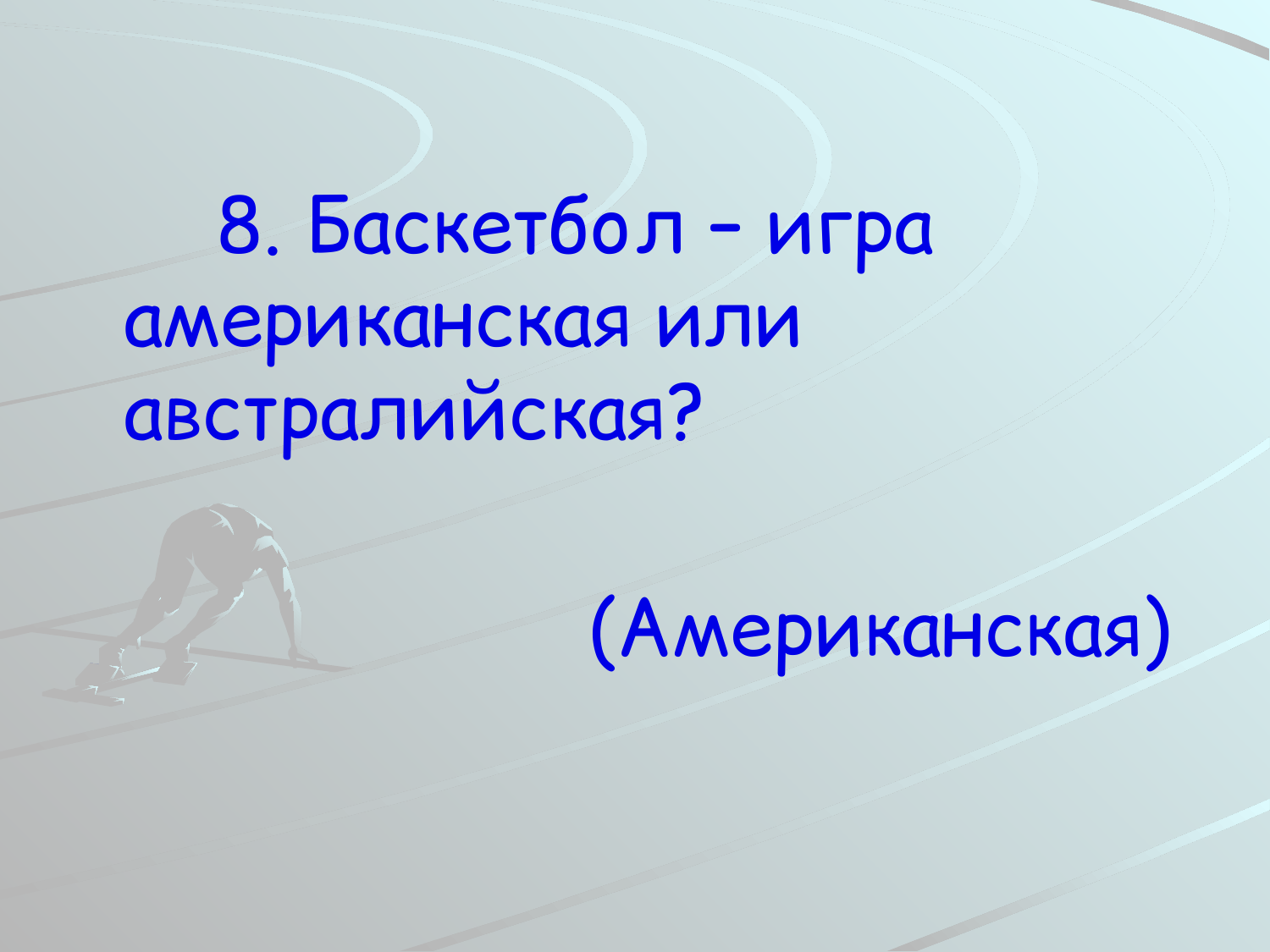

8. Баскетбол – игра американская или австралийская?

                      (Американская)